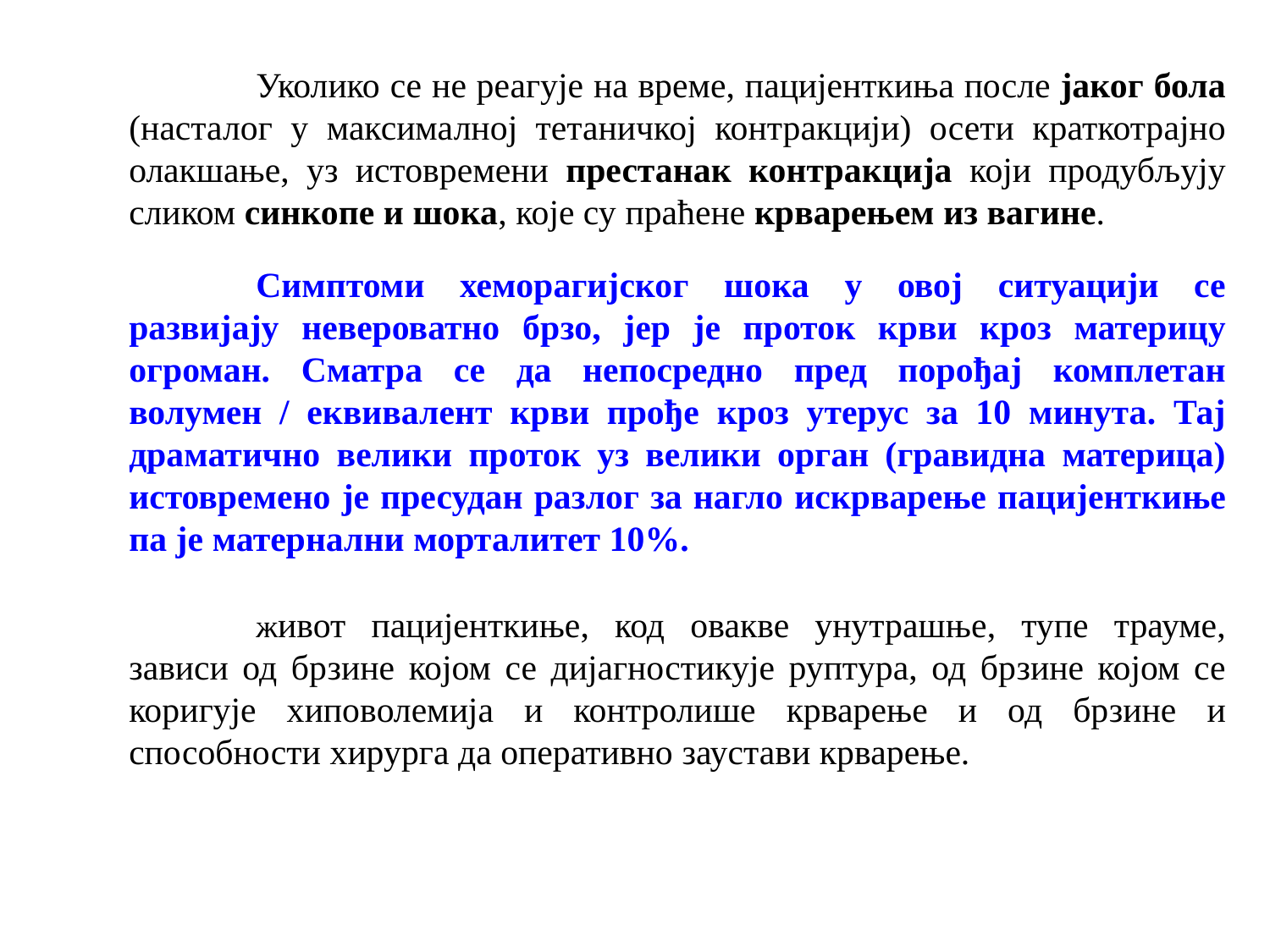

Уколико се не реагује на време, пацијенткиња после јаког бола (насталог у максималној тетаничкој контракцији) осети краткотрајно олакшање, уз истовремени престанак контракција који продубљују сликом синкопе и шока, које су праћене крварењем из вагине.
	Симптоми хеморагијског шока у овој ситуацији се развијају невероватно брзо, јер је проток крви кроз материцу огроман. Сматра се да непосредно пред порођај комплетан волумен / еквивалент крви прође кроз утерус за 10 минута. Тај драматично велики проток уз велики орган (гравидна материца) истовремено је пресудан разлог за нагло искрварење пацијенткиње па је матернални морталитет 10%.
	живот пацијенткиње, код овакве унутрашње, тупе трауме, зависи од брзине којом се дијагностикује руптура, од брзине којом се коригује хиповолемија и контролише крварење и од брзине и способности хирурга да оперативно заустави крварење.